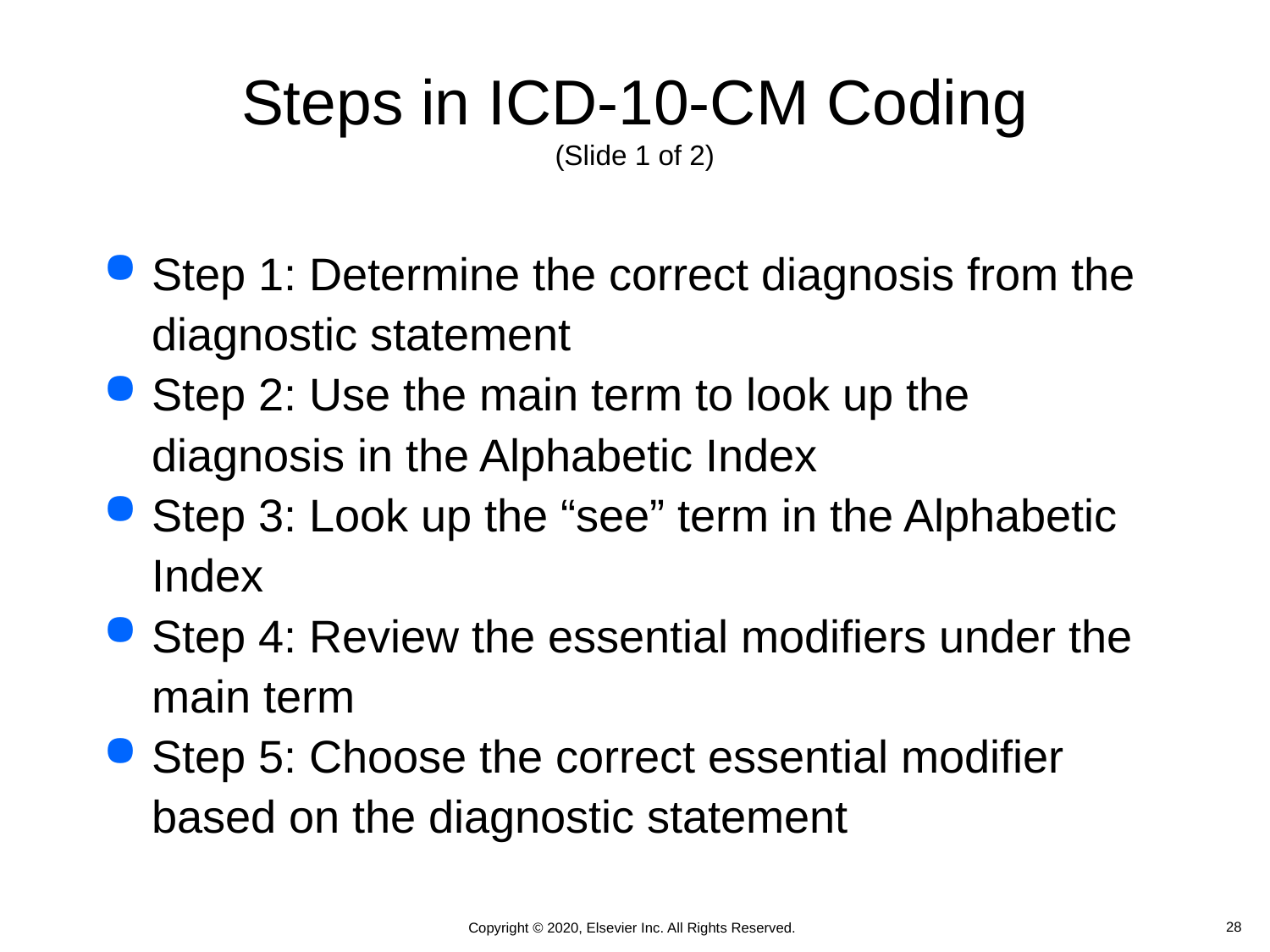

# Steps in ICD-10-CM Coding (Slide 1 of 2)
Step 1: Determine the correct diagnosis from the diagnostic statement
Step 2: Use the main term to look up the diagnosis in the Alphabetic Index
Step 3: Look up the “see” term in the Alphabetic Index
Step 4: Review the essential modifiers under the main term
Step 5: Choose the correct essential modifier based on the diagnostic statement

 28